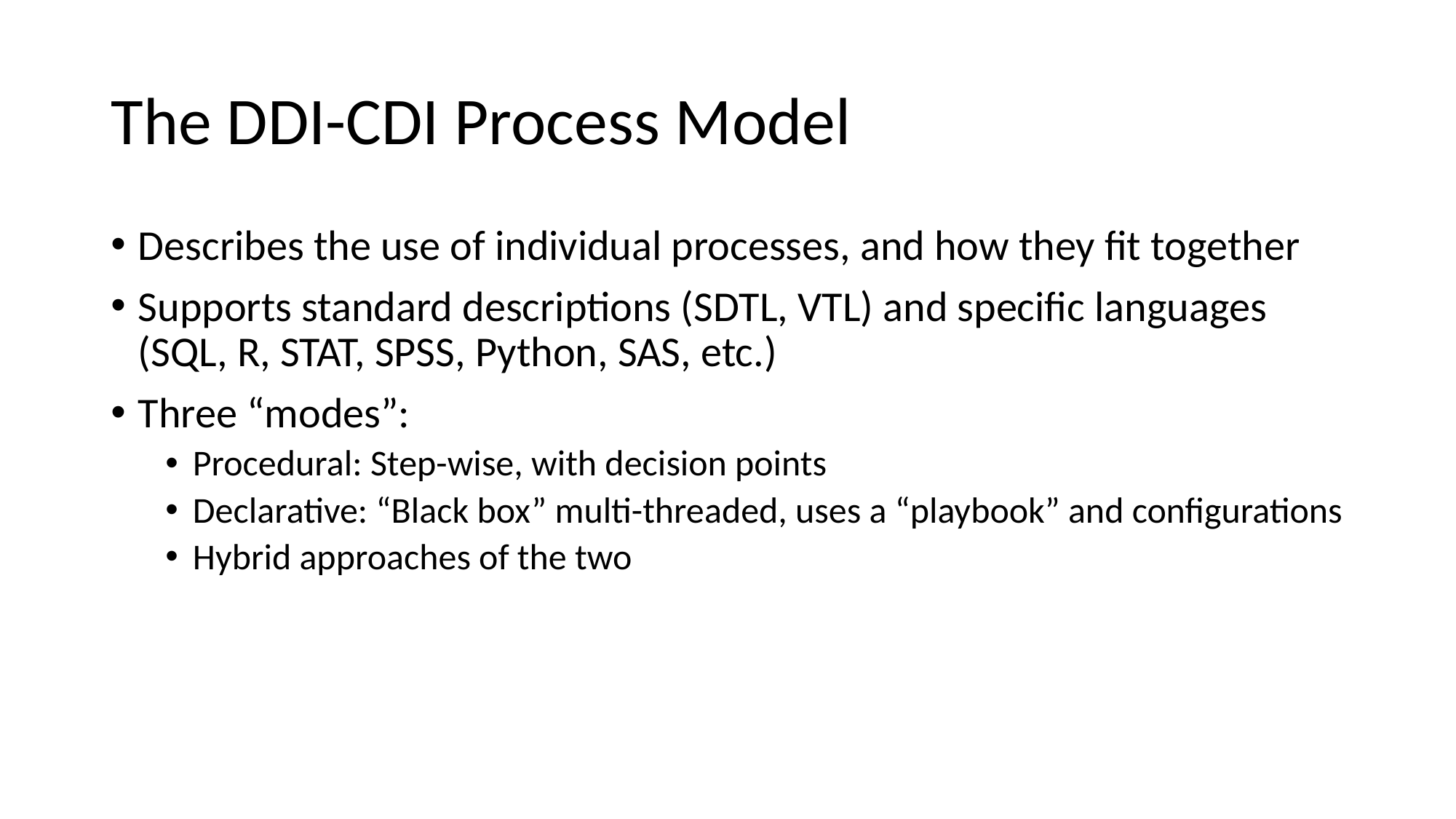

# The DDI-CDI Process Model
Describes the use of individual processes, and how they fit together
Supports standard descriptions (SDTL, VTL) and specific languages (SQL, R, STAT, SPSS, Python, SAS, etc.)
Three “modes”:
Procedural: Step-wise, with decision points
Declarative: “Black box” multi-threaded, uses a “playbook” and configurations
Hybrid approaches of the two